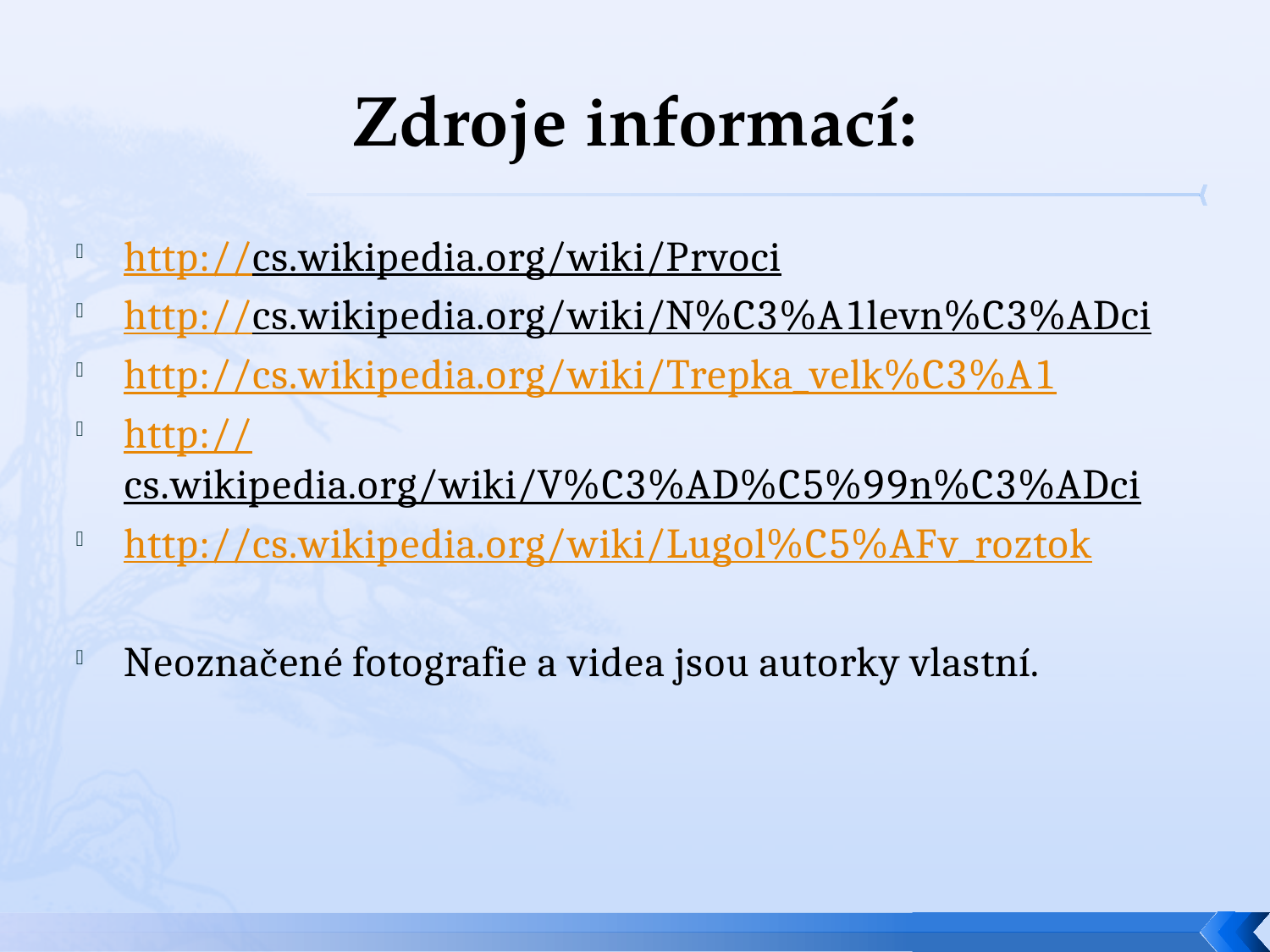

# Zdroje informací:
http://cs.wikipedia.org/wiki/Prvoci
http://cs.wikipedia.org/wiki/N%C3%A1levn%C3%ADci
http://cs.wikipedia.org/wiki/Trepka_velk%C3%A1
http://cs.wikipedia.org/wiki/V%C3%AD%C5%99n%C3%ADci
http://cs.wikipedia.org/wiki/Lugol%C5%AFv_roztok

Neoznačené fotografie a videa jsou autorky vlastní.